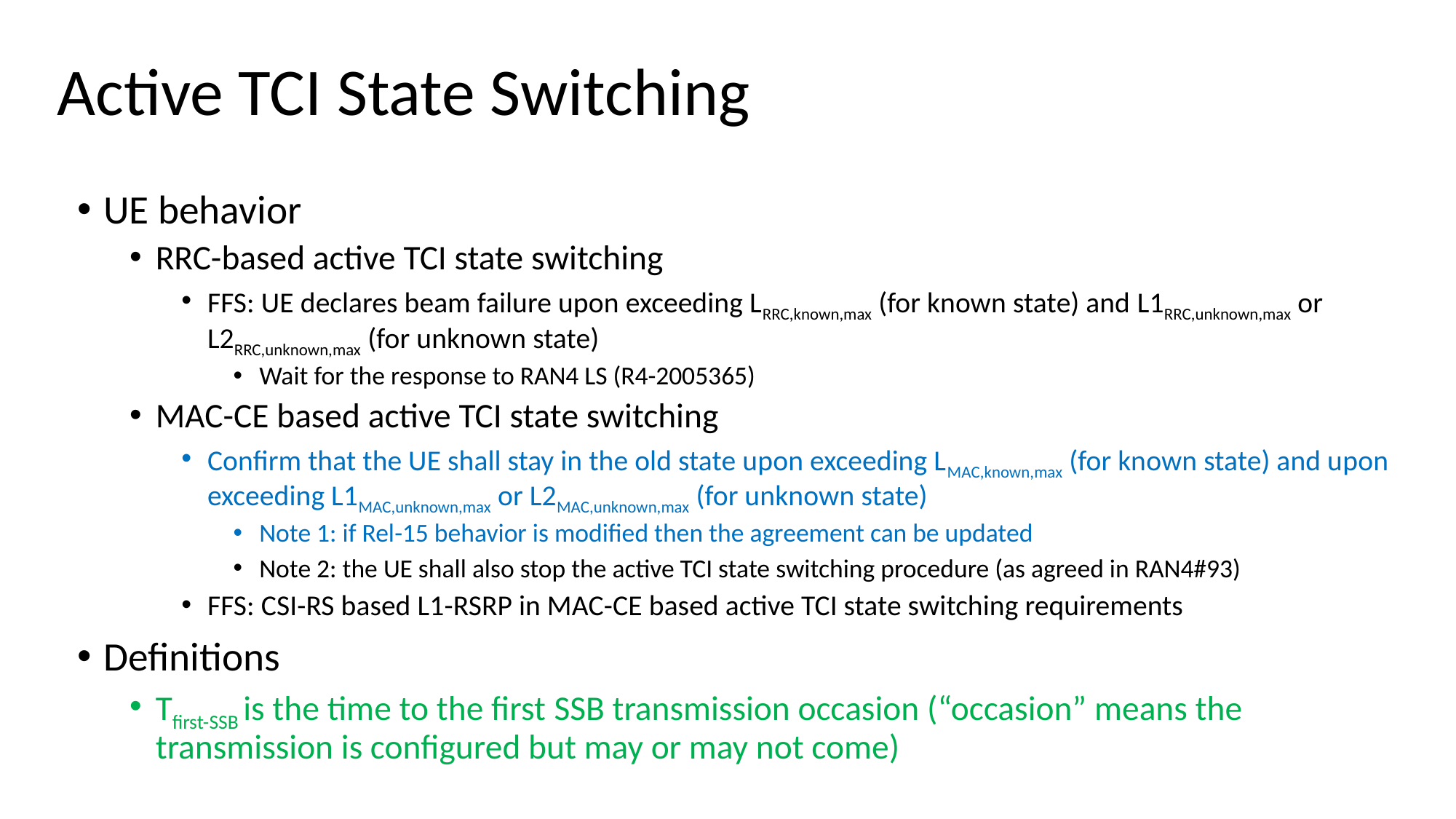

# Active TCI State Switching
UE behavior
RRC-based active TCI state switching
FFS: UE declares beam failure upon exceeding LRRC,known,max (for known state) and L1RRC,unknown,max or L2RRC,unknown,max (for unknown state)
Wait for the response to RAN4 LS (R4-2005365)
MAC-CE based active TCI state switching
Confirm that the UE shall stay in the old state upon exceeding LMAC,known,max (for known state) and upon exceeding L1MAC,unknown,max or L2MAC,unknown,max (for unknown state)
Note 1: if Rel-15 behavior is modified then the agreement can be updated
Note 2: the UE shall also stop the active TCI state switching procedure (as agreed in RAN4#93)
FFS: CSI-RS based L1-RSRP in MAC-CE based active TCI state switching requirements
Definitions
Tfirst-SSB is the time to the first SSB transmission occasion (“occasion” means the transmission is configured but may or may not come)